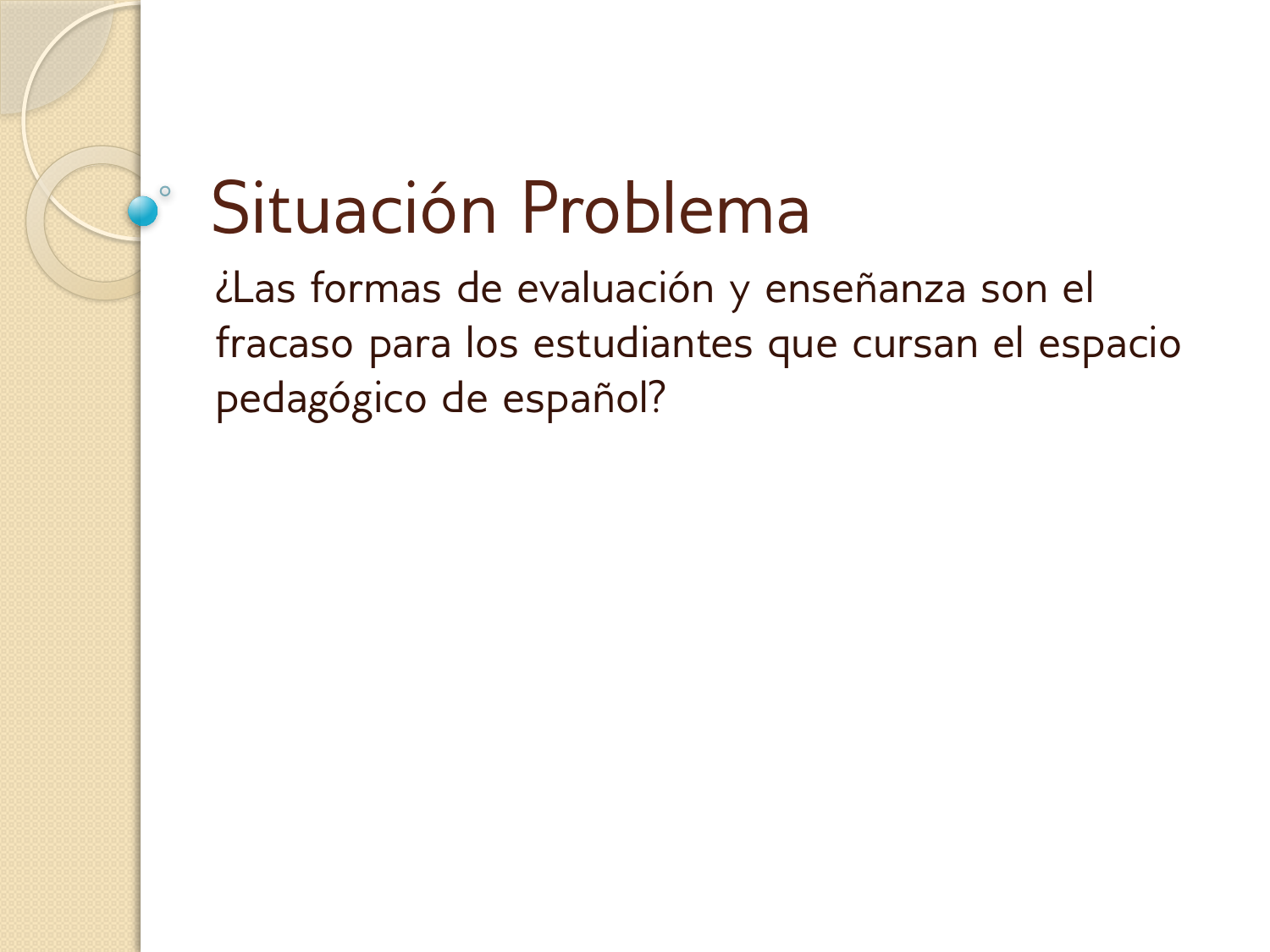

# Situación Problema
¿Las formas de evaluación y enseñanza son el fracaso para los estudiantes que cursan el espacio pedagógico de español?